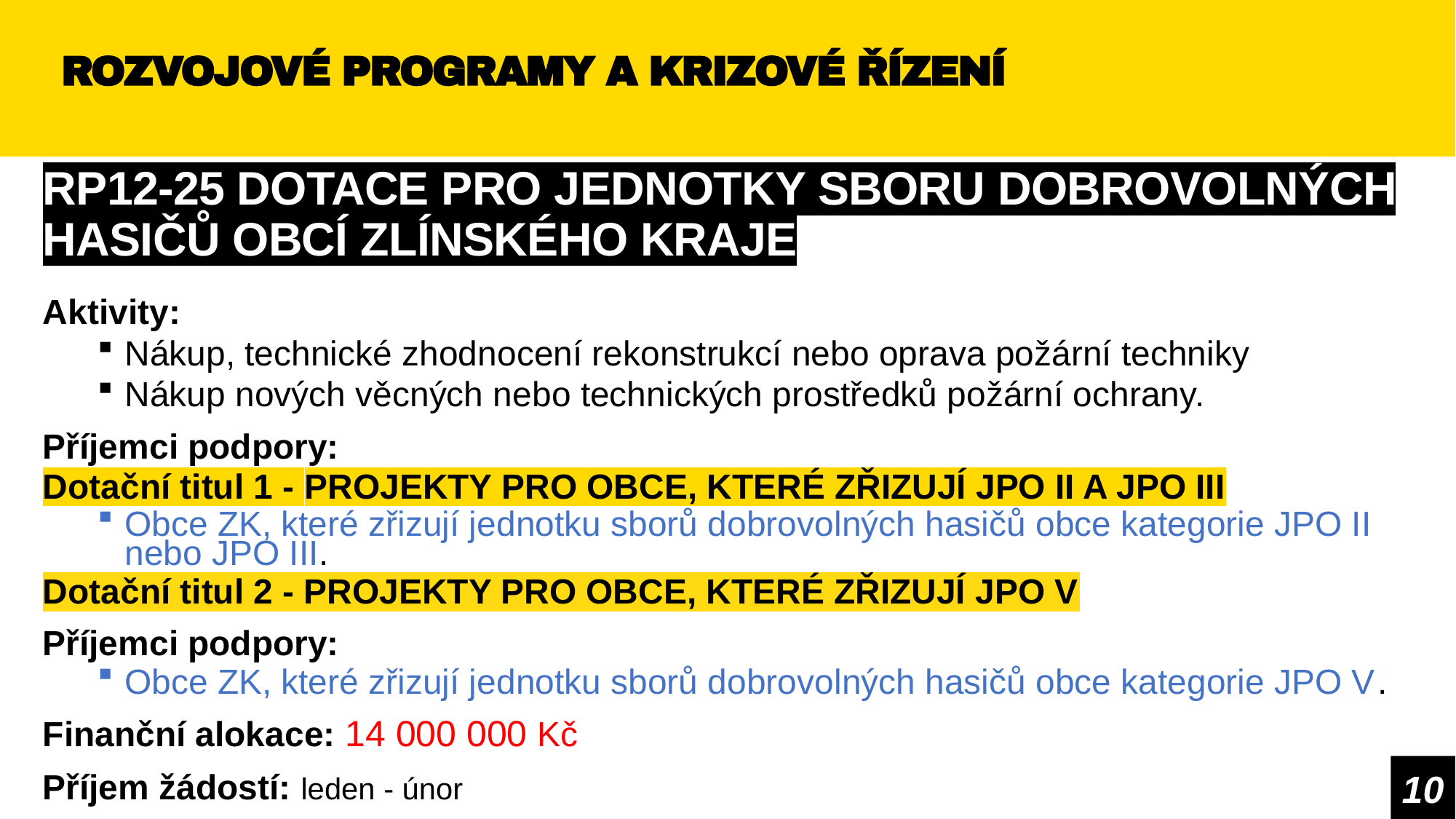

# ROZVOJOVÉ PROGRAMY A KRIZOVÉ ŘÍZENÍ
RP12-25 DOTACE PRO JEDNOTKY SBORU DOBROVOLNÝCH HASIČŮ OBCÍ ZLÍNSKÉHO KRAJE
Aktivity:
Nákup, technické zhodnocení rekonstrukcí nebo oprava požární techniky
Nákup nových věcných nebo technických prostředků požární ochrany.
Příjemci podpory:
Dotační titul 1 - PROJEKTY PRO OBCE, KTERÉ ZŘIZUJÍ JPO II A JPO III
Obce ZK, které zřizují jednotku sborů dobrovolných hasičů obce kategorie JPO II nebo JPO III.
Dotační titul 2 - PROJEKTY PRO OBCE, KTERÉ ZŘIZUJÍ JPO V
Příjemci podpory:
Obce ZK, které zřizují jednotku sborů dobrovolných hasičů obce kategorie JPO V.
Finanční alokace: 14 000 000 Kč
Příjem žádostí: leden - únor
10